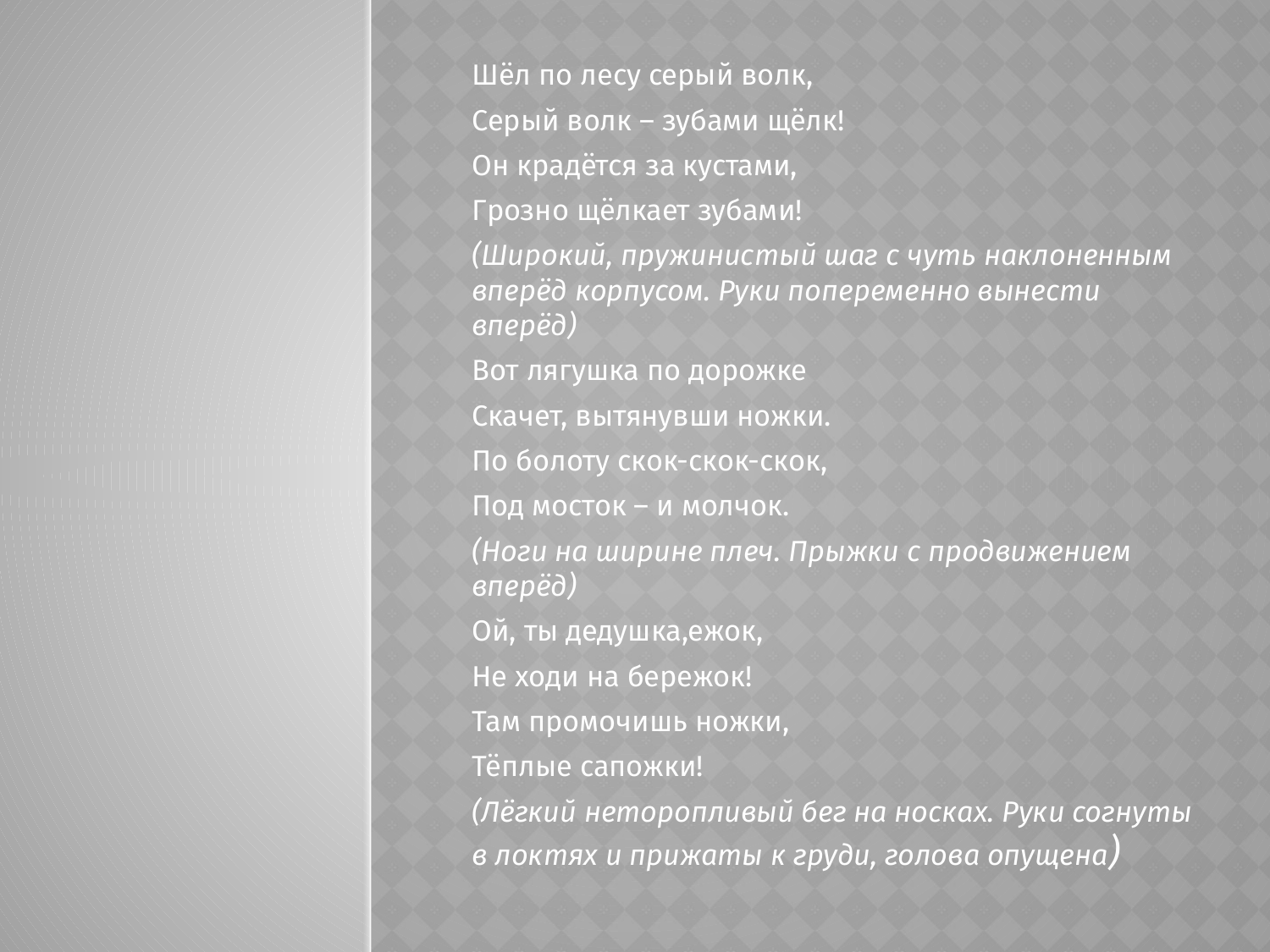

Шёл по лесу серый волк,
Серый волк – зубами щёлк!
Он крадётся за кустами,
Грозно щёлкает зубами!
(Широкий, пружинистый шаг с чуть наклоненным вперёд корпусом. Руки попеременно вынести вперёд)
Вот лягушка по дорожке
Скачет, вытянувши ножки.
По болоту скок-скок-скок,
Под мосток – и молчок.
(Ноги на ширине плеч. Прыжки с продвижением вперёд)
Ой, ты дедушка,ежок,
Не ходи на бережок!
Там промочишь ножки,
Тёплые сапожки!
(Лёгкий неторопливый бег на носках. Руки согнуты в локтях и прижаты к груди, голова опущена)